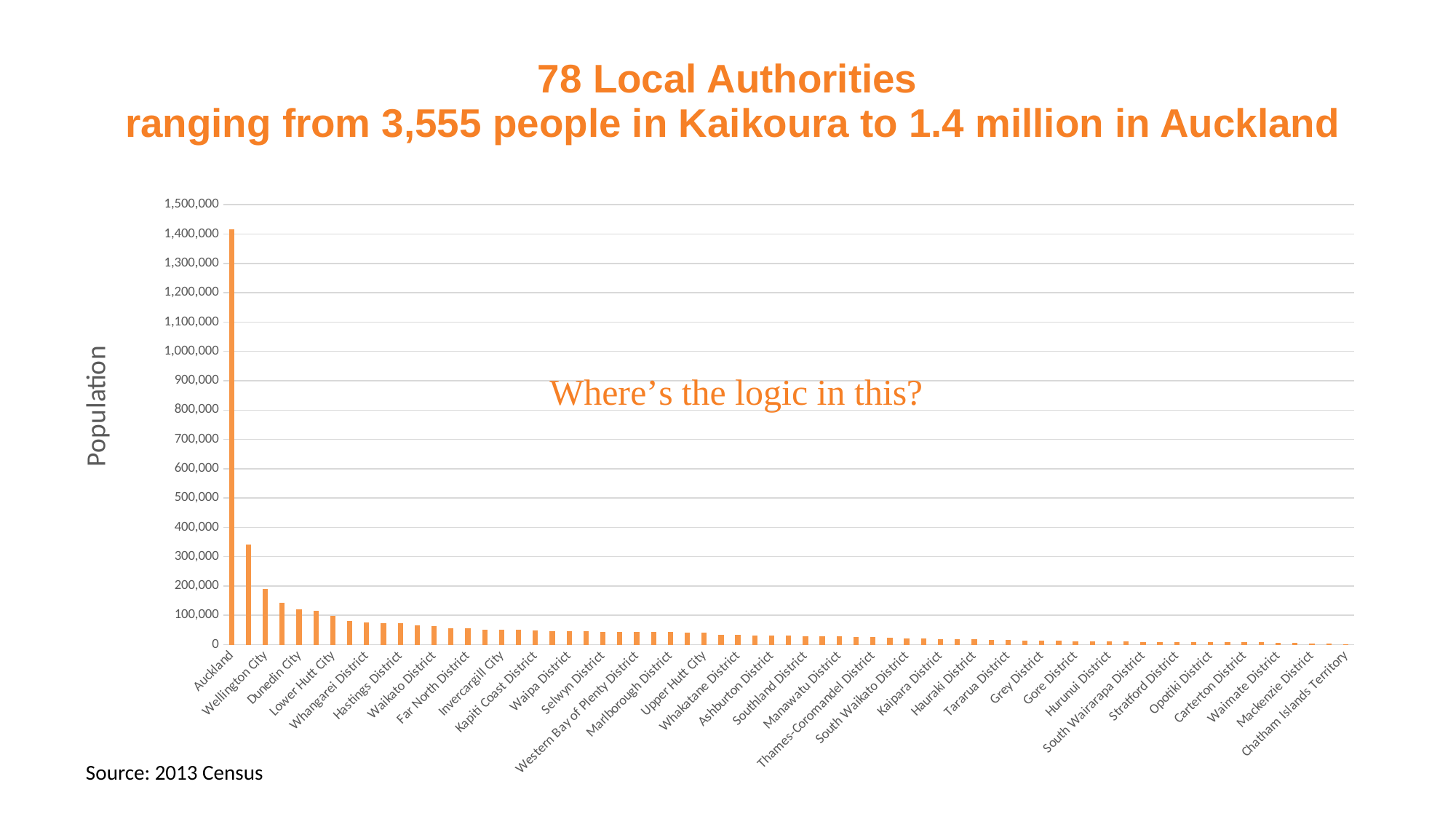

# 78 Local Authorities ranging from 3,555 people in Kaikoura to 1.4 million in Auckland

### Chart

| Category | Population |
|---|---|
| Auckland | 1415550.0 |
| Christchurch City | 341469.0 |
| Wellington City | 190956.0 |
| Hamilton City | 141615.0 |
| Dunedin City | 120246.0 |
| Tauranga City | 114789.0 |
| Lower Hutt City | 98238.0 |
| Palmerston North City | 80079.0 |
| Whangarei District | 76995.0 |
| New Plymouth District | 74187.0 |
| Hastings District | 73245.0 |
| Rotorua District | 65280.0 |
| Waikato District | 63378.0 |
| Napier City | 57240.0 |
| Far North District | 55734.0 |
| Porirua City | 51717.0 |
| Invercargill City | 51696.0 |
| Waimakariri District | 49989.0 |
| Kapiti Coast District | 49104.0 |
| Tasman District | 47154.0 |
| Waipa District | 46668.0 |
| Nelson City | 46437.0 |
| Selwyn District | 44595.0 |
| Timaru District | 43929.0 |
| Western Bay of Plenty District | 43692.0 |
| Gisborne District | 43653.0 |
| Marlborough District | 43416.0 |
| Wanganui District | 42150.0 |
| Upper Hutt City | 40179.0 |
| Taupo District | 32907.0 |
| Whakatane District | 32691.0 |
| Matamata-Piako District | 31536.0 |
| Ashburton District | 31041.0 |
| Horowhenua District | 30096.0 |
| Southland District | 29613.0 |
| Queenstown-Lakes District | 28224.0 |
| Manawatu District | 27459.0 |
| South Taranaki District | 26577.0 |
| Thames-Coromandel District | 26178.0 |
| Masterton District | 23352.0 |
| South Waikato District | 22071.0 |
| Waitaki District | 20826.0 |
| Kaipara District | 18963.0 |
| Central Otago District | 17895.0 |
| Hauraki District | 17811.0 |
| Clutha District | 16890.0 |
| Tararua District | 16854.0 |
| Rangitikei District | 14019.0 |
| Grey District | 13371.0 |
| Central Hawke's Bay District | 12720.0 |
| Gore District | 12033.0 |
| Ruapehu District | 11844.0 |
| Hurunui District | 11529.0 |
| Buller District | 10473.0 |
| South Wairarapa District | 9528.0 |
| Otorohanga District | 9141.0 |
| Stratford District | 8988.0 |
| Waitomo District | 8907.0 |
| Opotiki District | 8436.0 |
| Westland District | 8304.0 |
| Carterton District | 8235.0 |
| Wairoa District | 7890.0 |
| Waimate District | 7536.0 |
| Kawerau District | 6363.0 |
| Mackenzie District | 4158.0 |
| Kaikoura District | 3555.0 |
| Chatham Islands Territory | 600.0 |
Source: 2013 Census